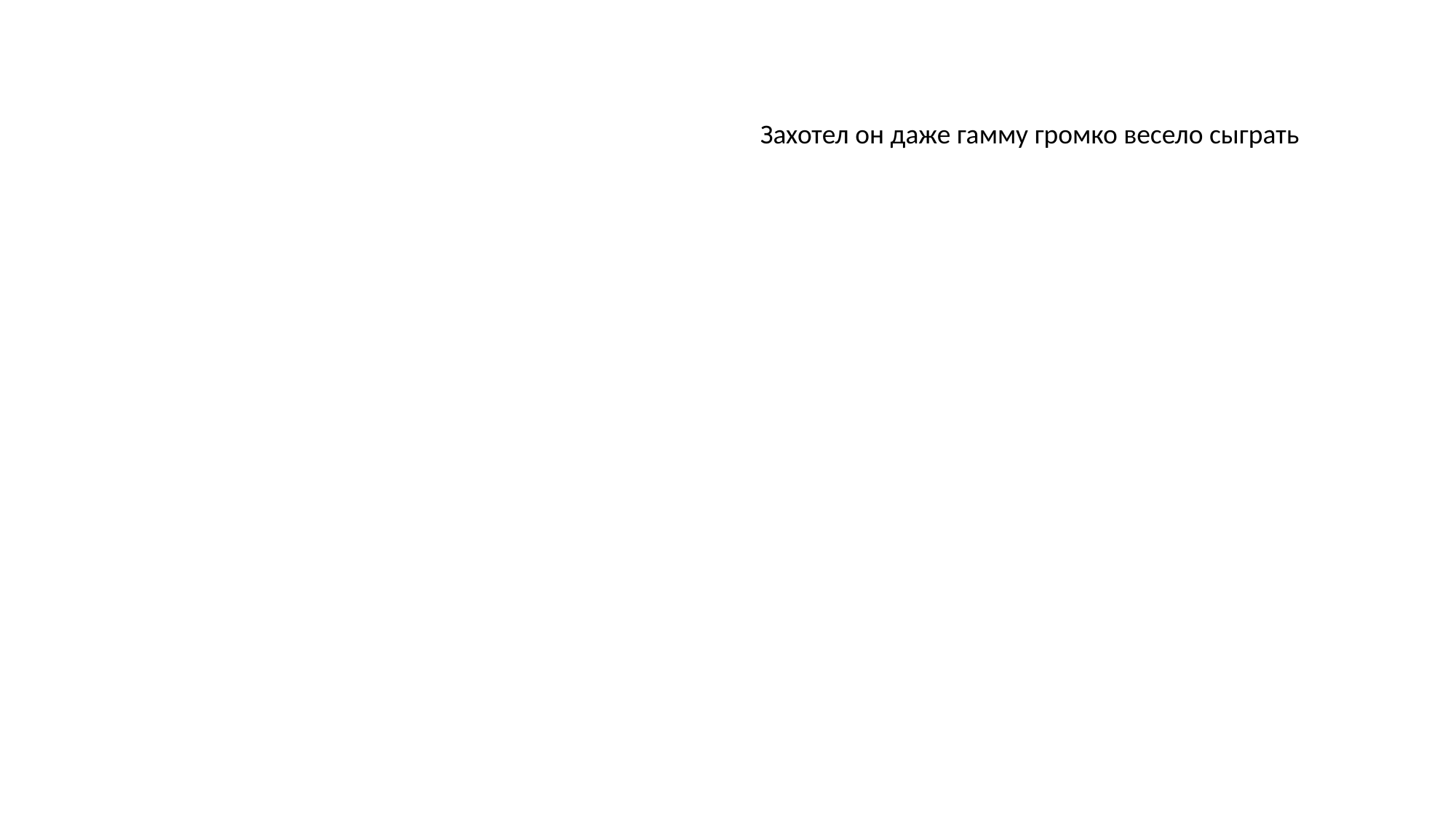

Захотел он даже гамму громко весело сыграть